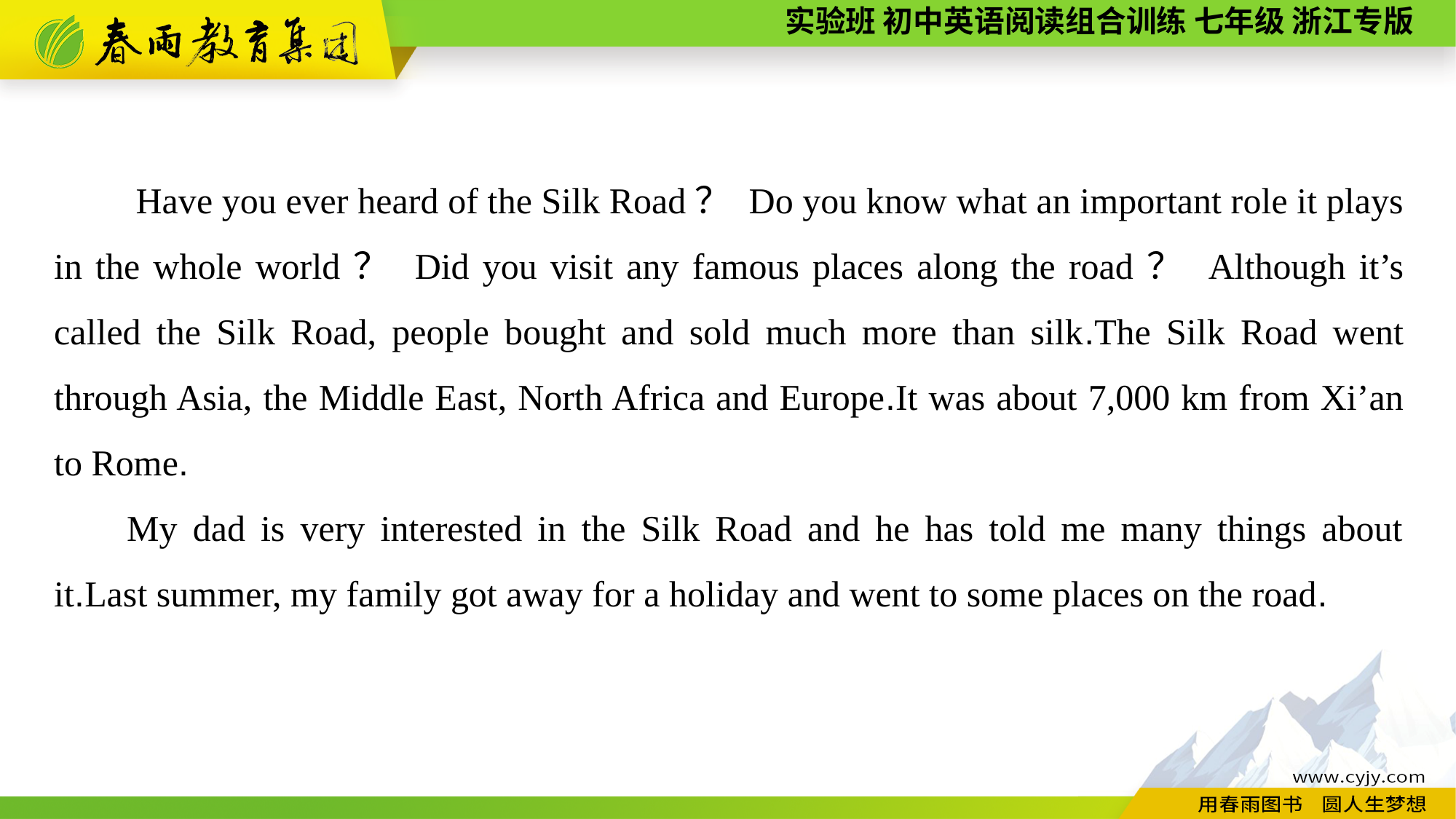

Have you ever heard of the Silk Road？ Do you know what an important role it plays in the whole world？ Did you visit any famous places along the road？ Although it’s called the Silk Road, people bought and sold much more than silk.The Silk Road went through Asia, the Middle East, North Africa and Europe.It was about 7,000 km from Xi’an to Rome.
My dad is very interested in the Silk Road and he has told me many things about it.Last summer, my family got away for a holiday and went to some places on the road.